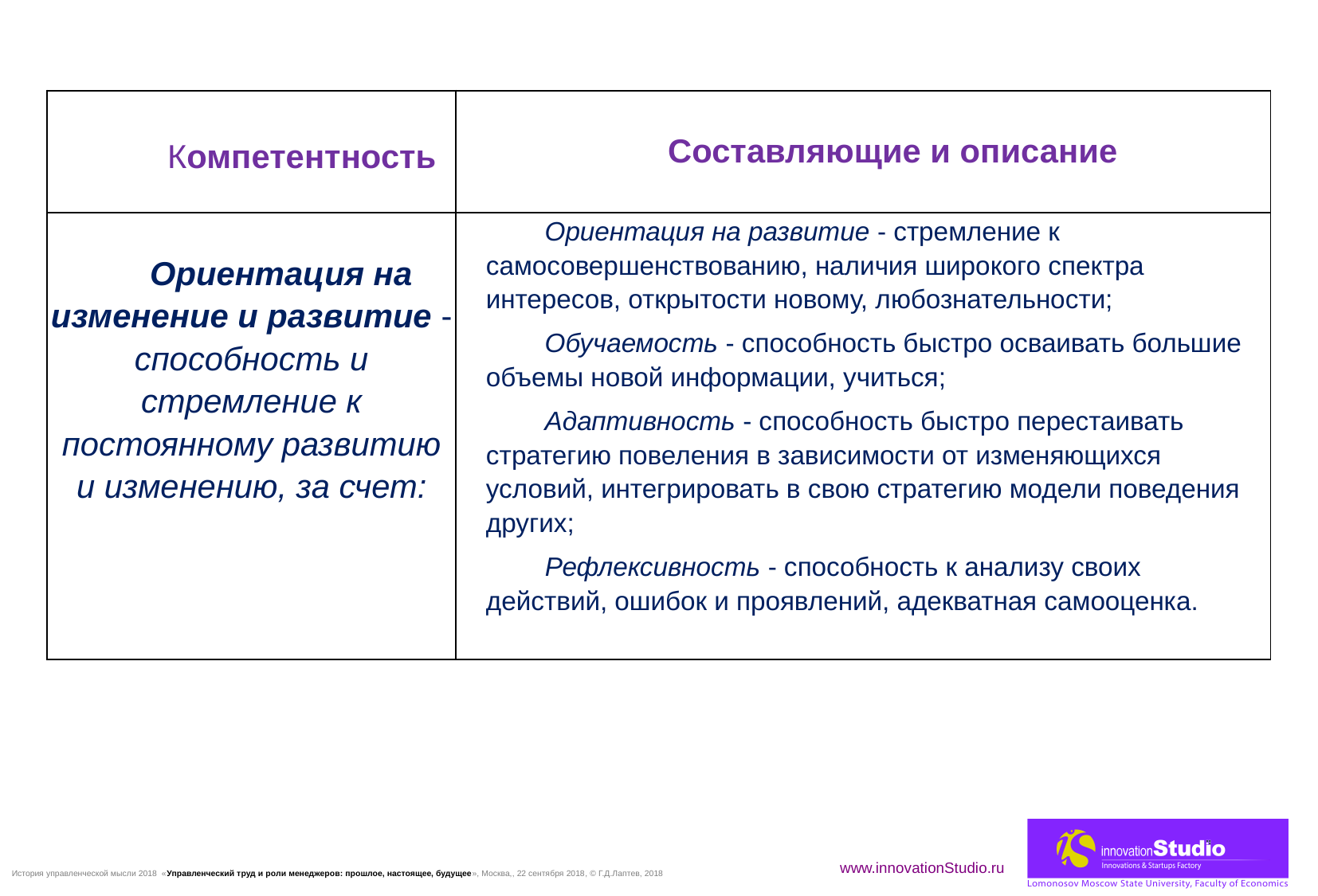

| Компетентность | Составляющие и описание |
| --- | --- |
| Ориентация на изменение и развитие - способность и стремление к постоянному развитию и изменению, за счет: | Ориентация на развитие - стремление к самосовершенствованию, наличия широкого спектра интересов, открытости новому, любознательности; Обучаемость - способность быстро осваивать большие объемы новой информации, учиться; Адаптивность - способность быстро перестаивать стратегию повеления в зависимости от изменяющихся условий, интегрировать в свою стратегию модели поведения других; Рефлексивность - способность к анализу своих действий, ошибок и проявлений, адекватная самооценка. |